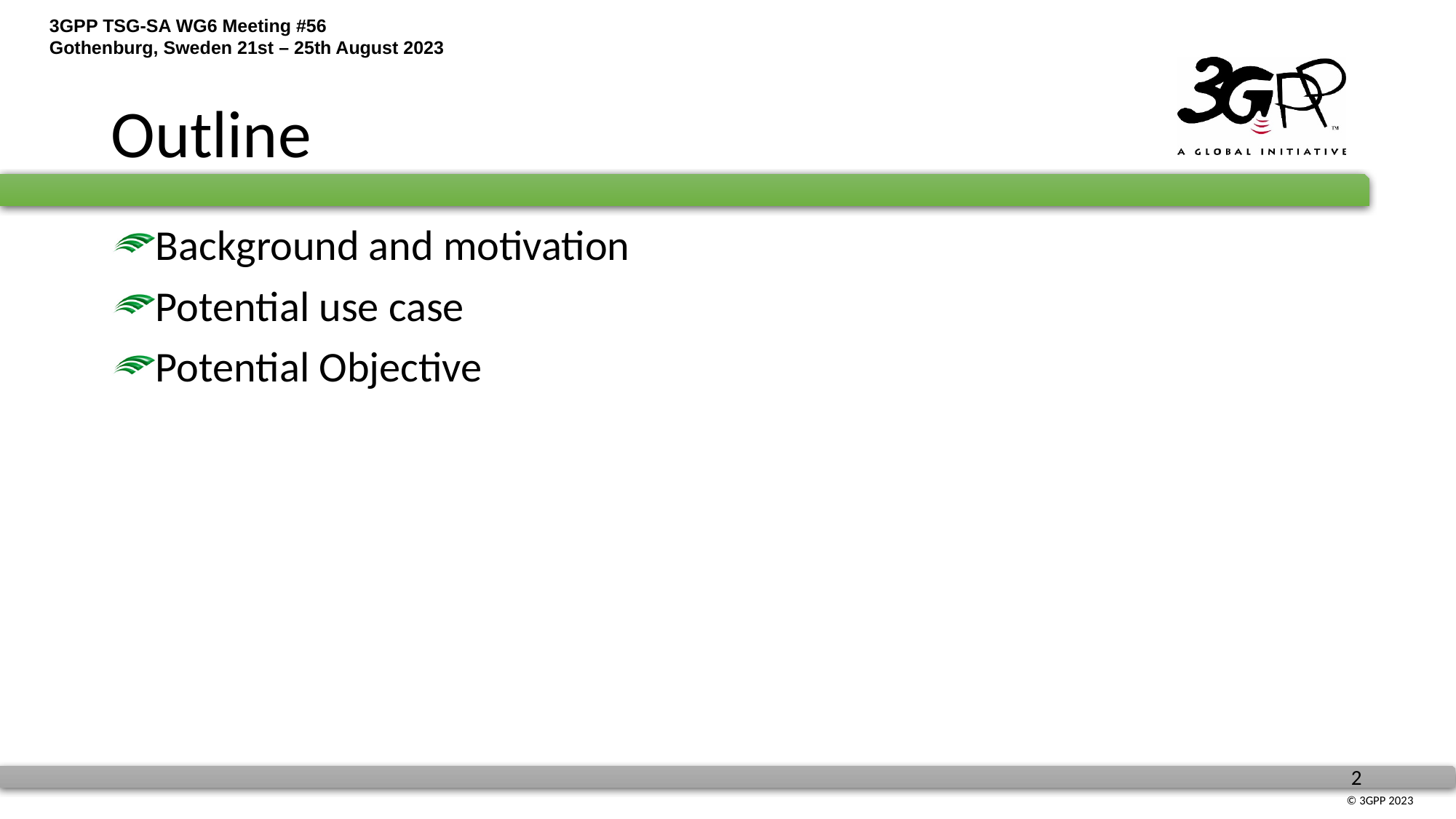

# Outline
Background and motivation
Potential use case
Potential Objective